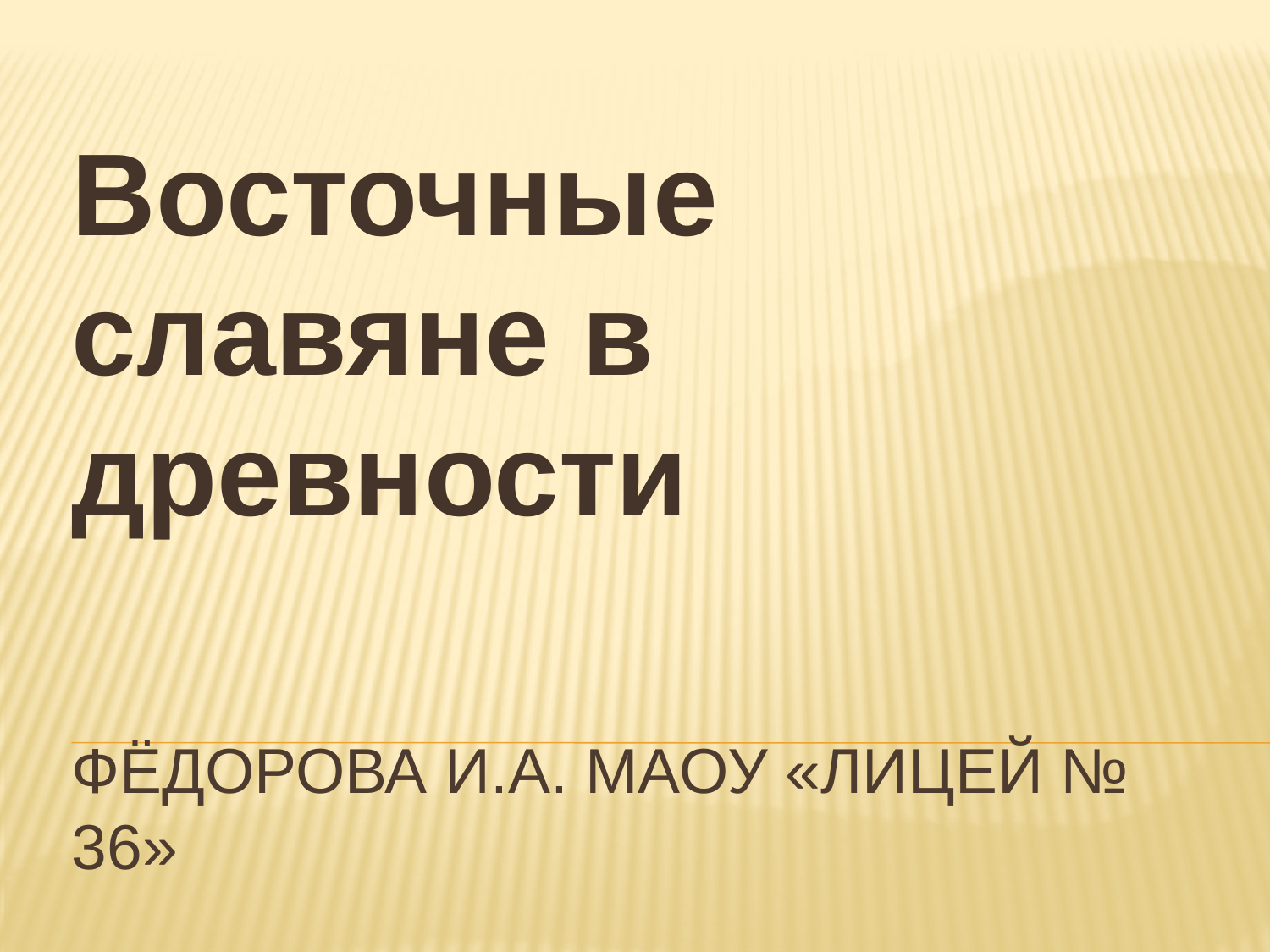

Восточные славяне в древности
# Фёдорова И.А. Маоу «Лицей № 36»